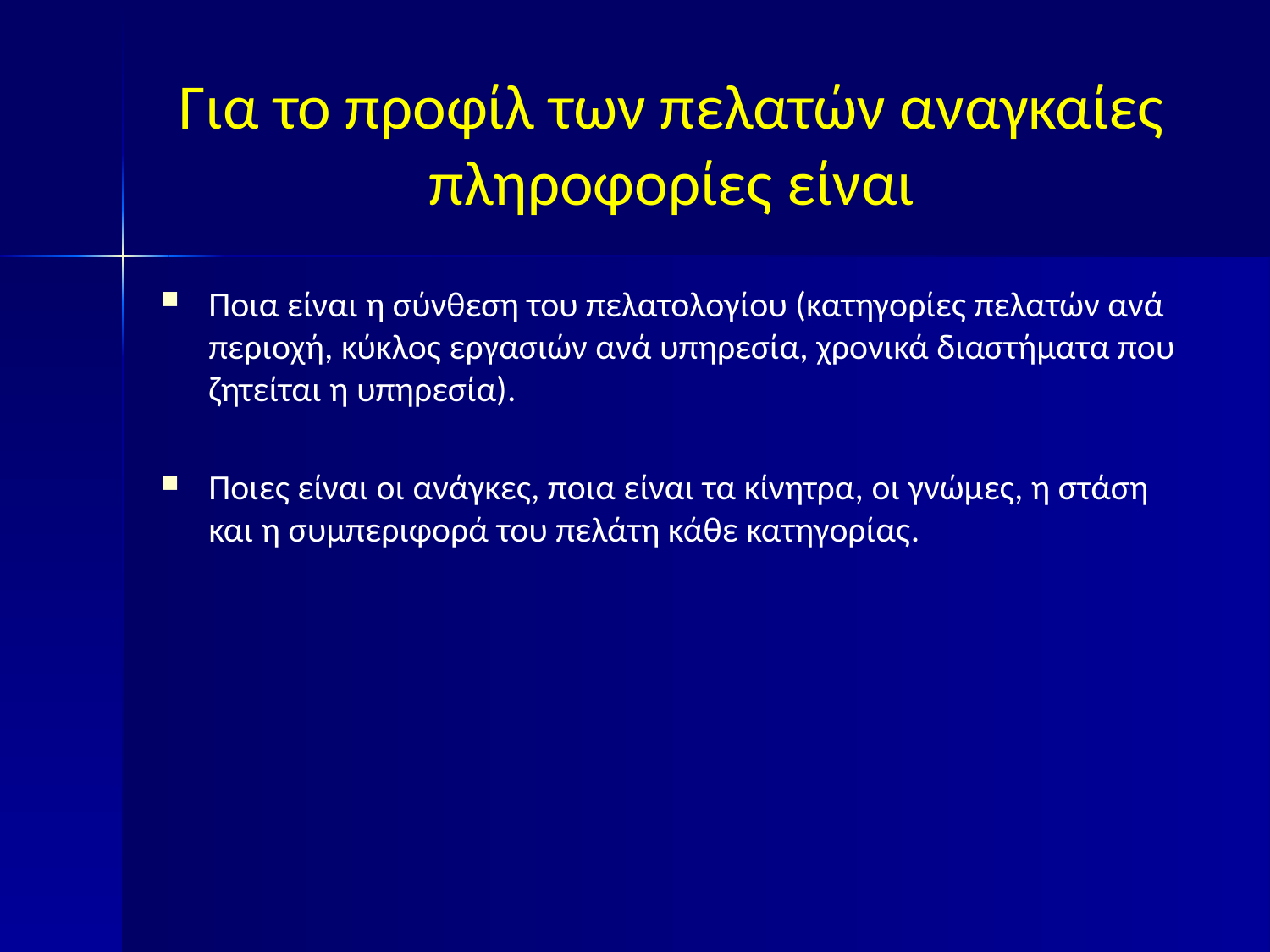

# Για το προφίλ των πελατών αναγκαίες πληροφορίες είναι
Ποια είναι η σύνθεση του πελατολογίου (κατηγορίες πελατών ανά περιοχή, κύκλος εργασιών ανά υπηρεσία, χρονικά διαστήματα που ζητείται η υπηρεσία).

Ποιες είναι οι ανάγκες, ποια είναι τα κίνητρα, οι γνώμες, η στάση και η συμπεριφορά του πελάτη κάθε κατηγορίας.